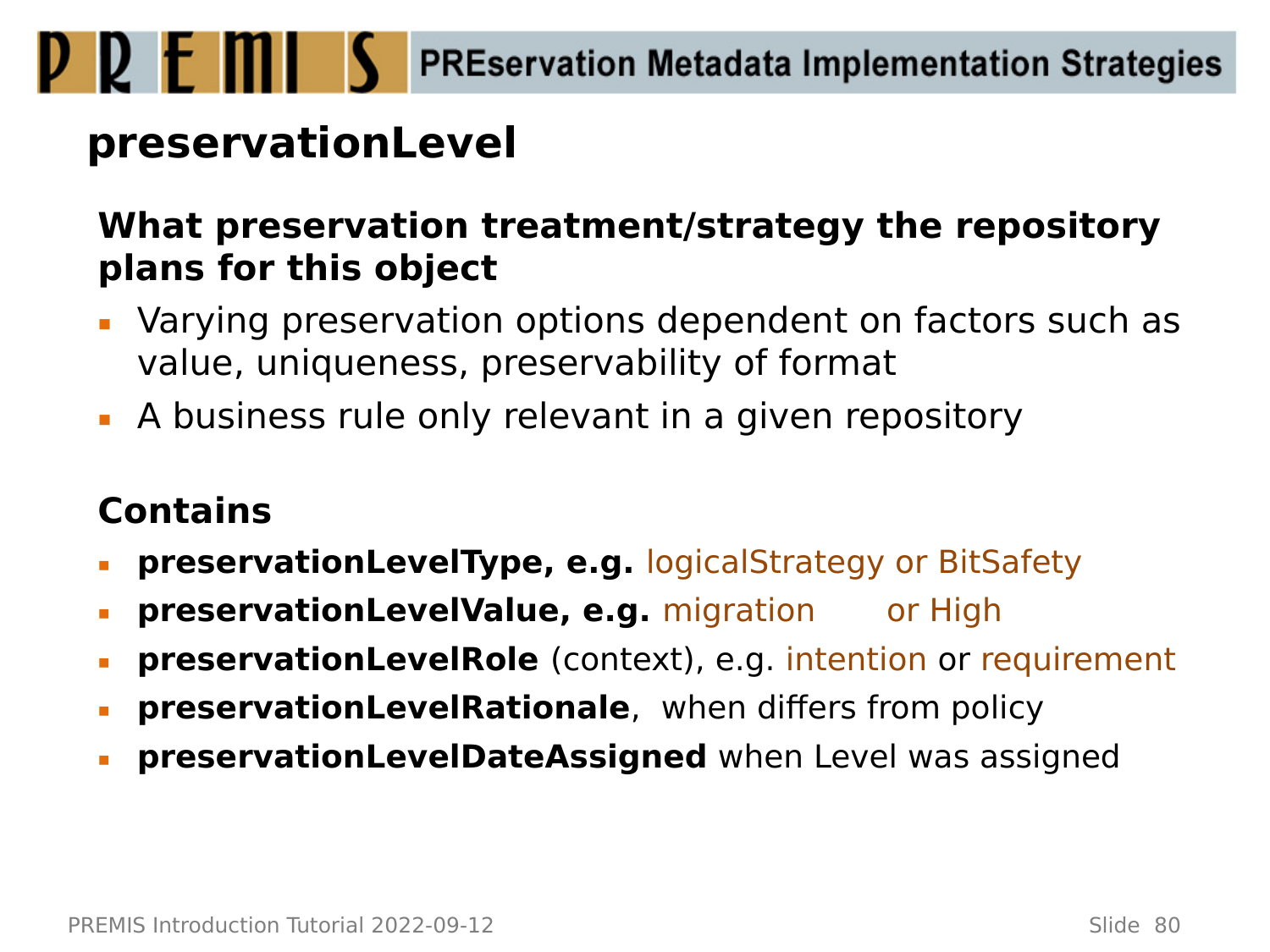

# preservationLevel
What preservation treatment/strategy the repository plans for this object
Varying preservation options dependent on factors such as value, uniqueness, preservability of format
A business rule only relevant in a given repository
Contains
preservationLevelType, e.g. logicalStrategy or BitSafety
preservationLevelValue, e.g. migration       or High
preservationLevelRole (context), e.g. intention or requirement
preservationLevelRationale,  when differs from policy
preservationLevelDateAssigned when Level was assigned